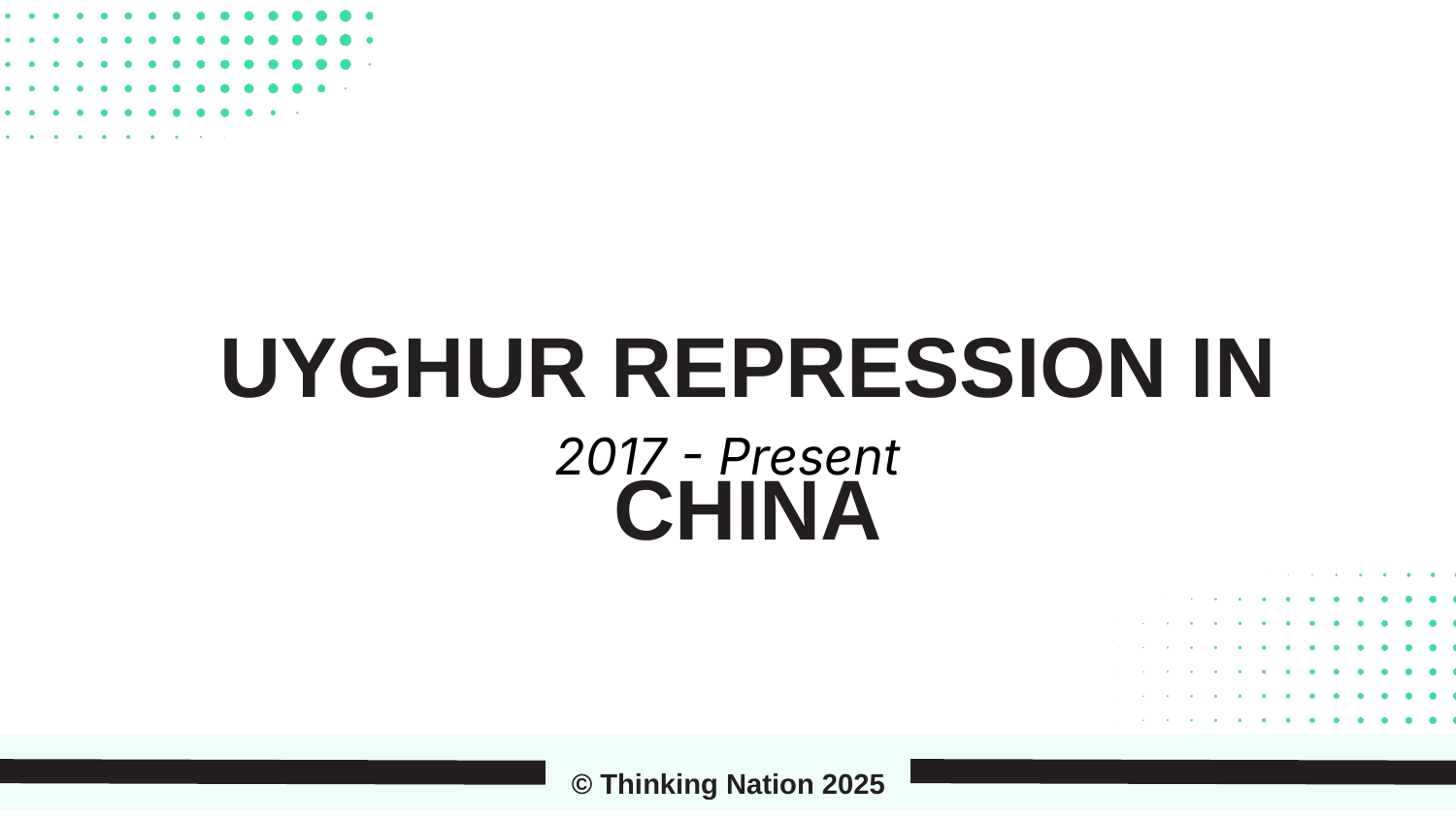

UYGHUR REPRESSION IN CHINA
2017 - Present

© Thinking Nation 2025